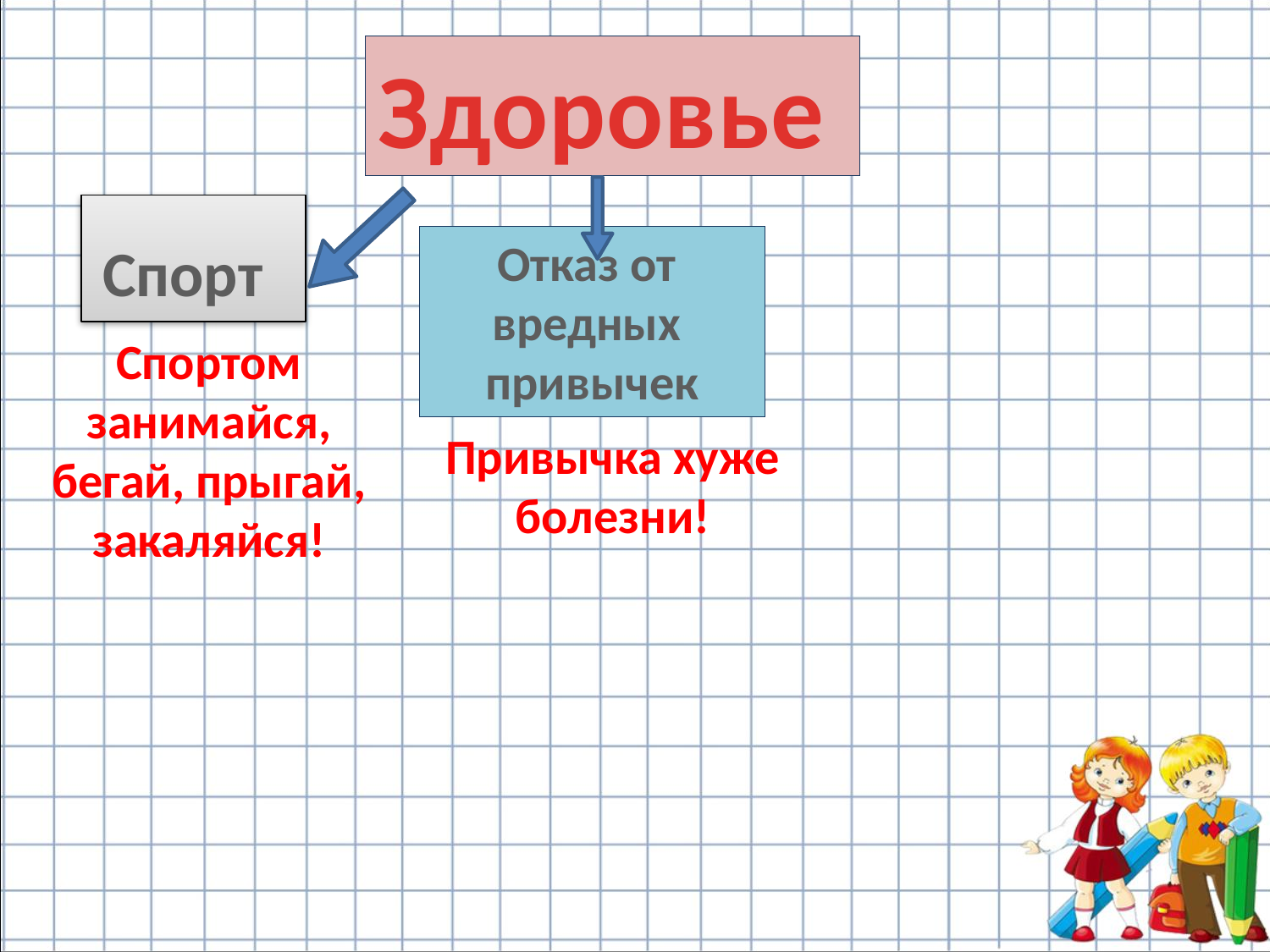

Здоровье

Спорт
Отказ от
вредных
привычек
Спортом занимайся, бегай, прыгай, закаляйся!
Привычка хуже болезни!